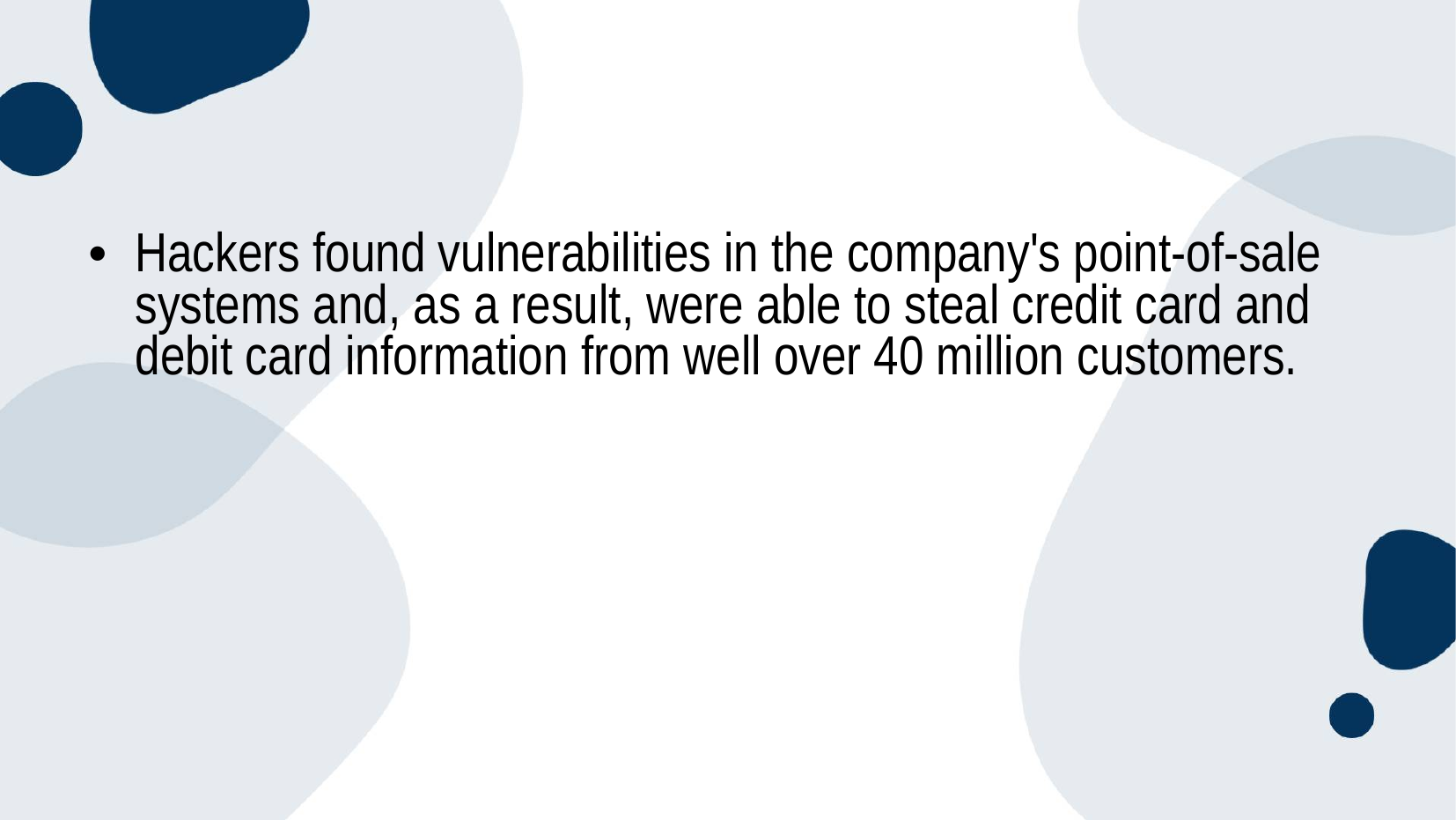

#
Hackers found vulnerabilities in the company's point-of-sale systems and, as a result, were able to steal credit card and debit card information from well over 40 million customers.